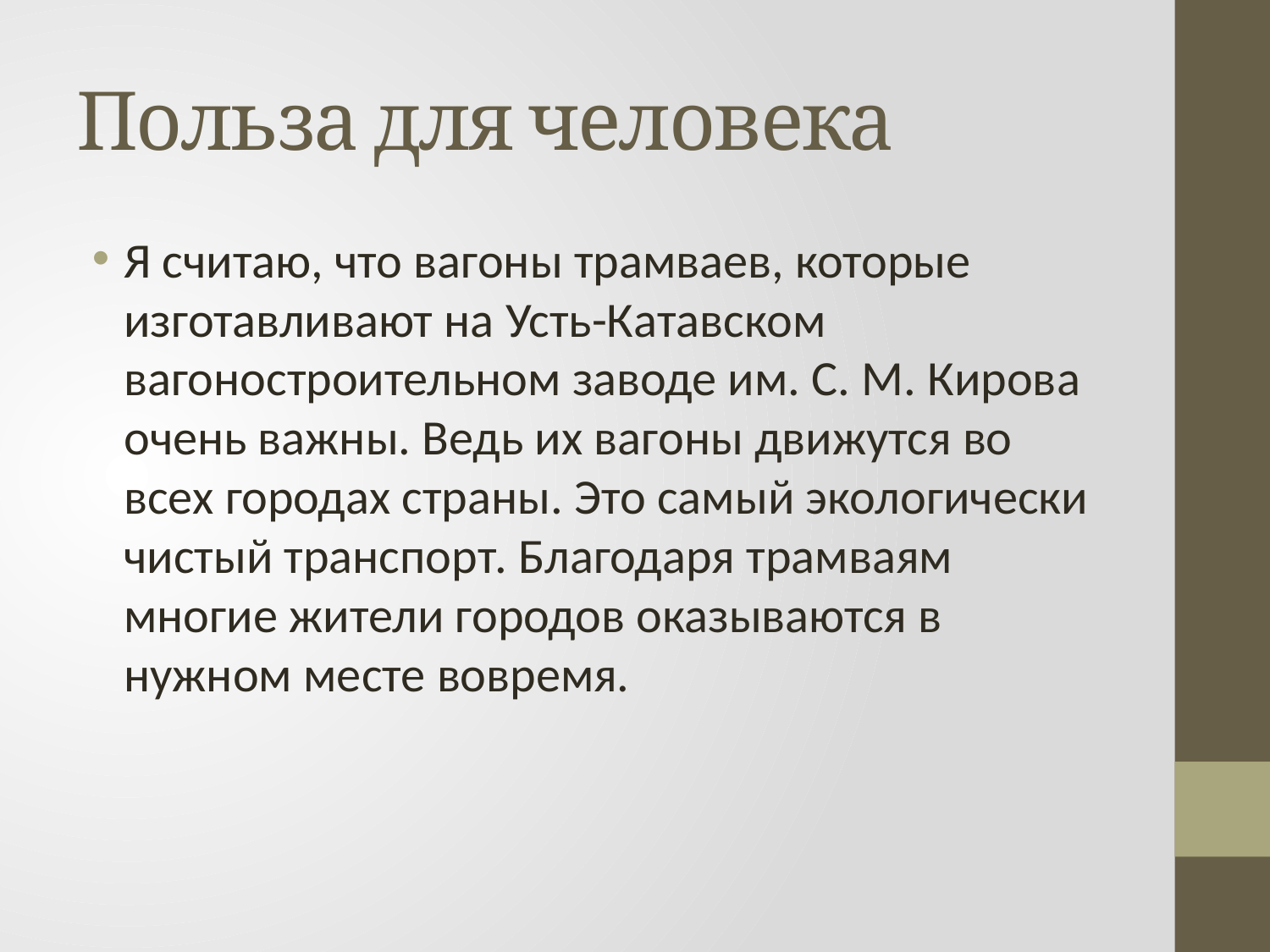

# Польза для человека
Я считаю, что вагоны трамваев, которые изготавливают на Усть-Катавском вагоностроительном заводе им. С. М. Кирова очень важны. Ведь их вагоны движутся во всех городах страны. Это самый экологически чистый транспорт. Благодаря трамваям многие жители городов оказываются в нужном месте вовремя.